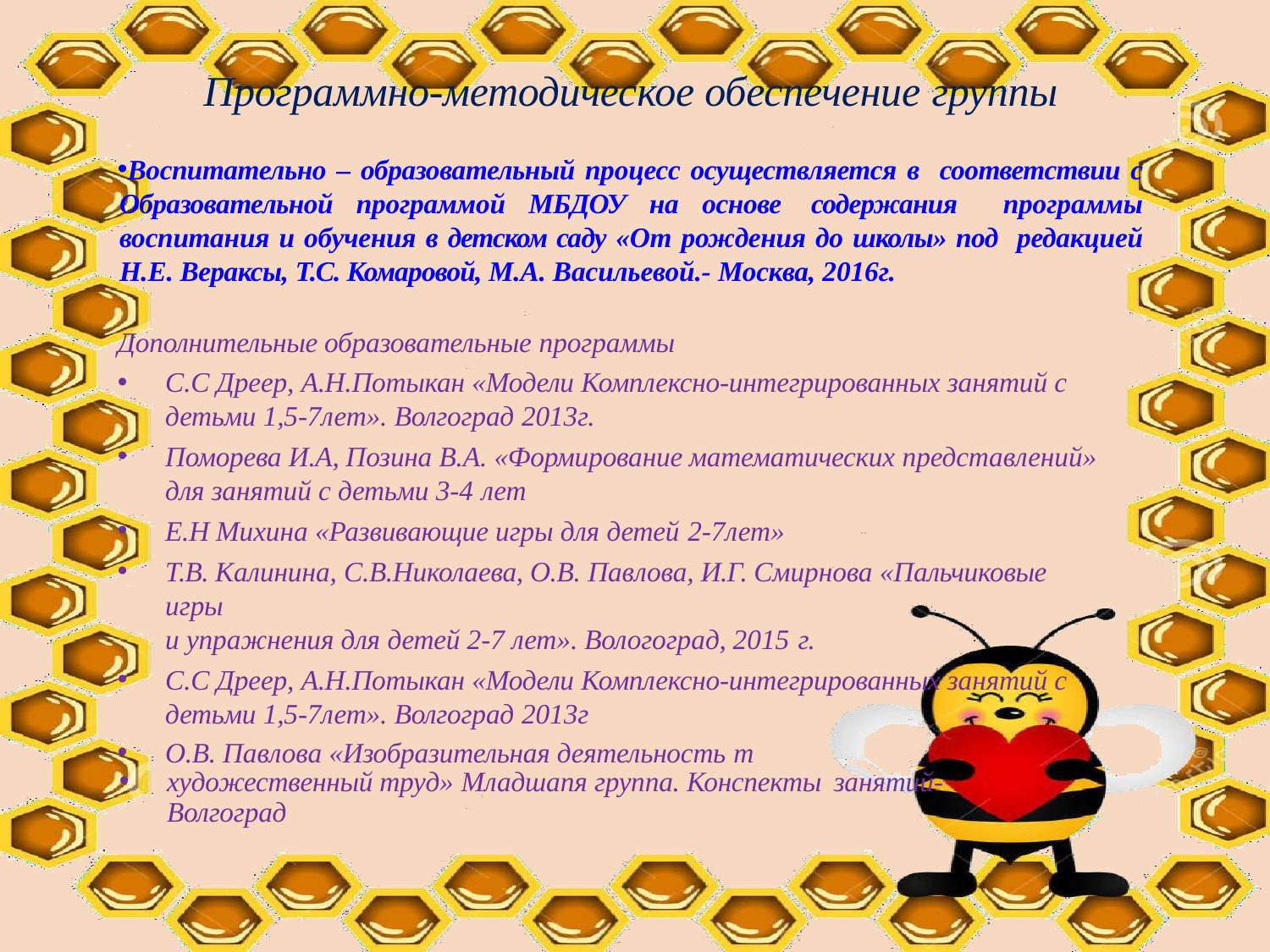

# Программно-методическое обеспечение группы
Воспитательно – образовательный процесс осуществляется в  соответствии с Образовательной программой МБДОУ на основе содержания  программы воспитания и обучения в детском саду «От рождения до школы» под  редакцией Н.Е. Вераксы, Т.С. Комаровой, М.А. Васильевой.- Москва, 2016г.

Дополнительные образовательные программы
С.С Дреер, А.Н.Потыкан «Модели Комплексно-интегрированных занятий с  детьми 1,5-7лет». Волгоград 2013г.
Поморева И.А, Позина В.А. «Формирование математических представлений»  для занятий с детьми 3-4 лет
Е.Н Михина «Развивающие игры для детей 2-7лет»
Т.В. Калинина, С.В.Николаева, О.В. Павлова, И.Г. Смирнова «Пальчиковые игры
и упражнения для детей 2-7 лет». Вологоград, 2015 г.
С.С Дреер, А.Н.Потыкан «Модели Комплексно-интегрированных занятий с  детьми 1,5-7лет». Волгоград 2013г
О.В. Павлова «Изобразительная деятельность т
художественный труд» Младшапя группа. Конспекты занятий-
Волгоград